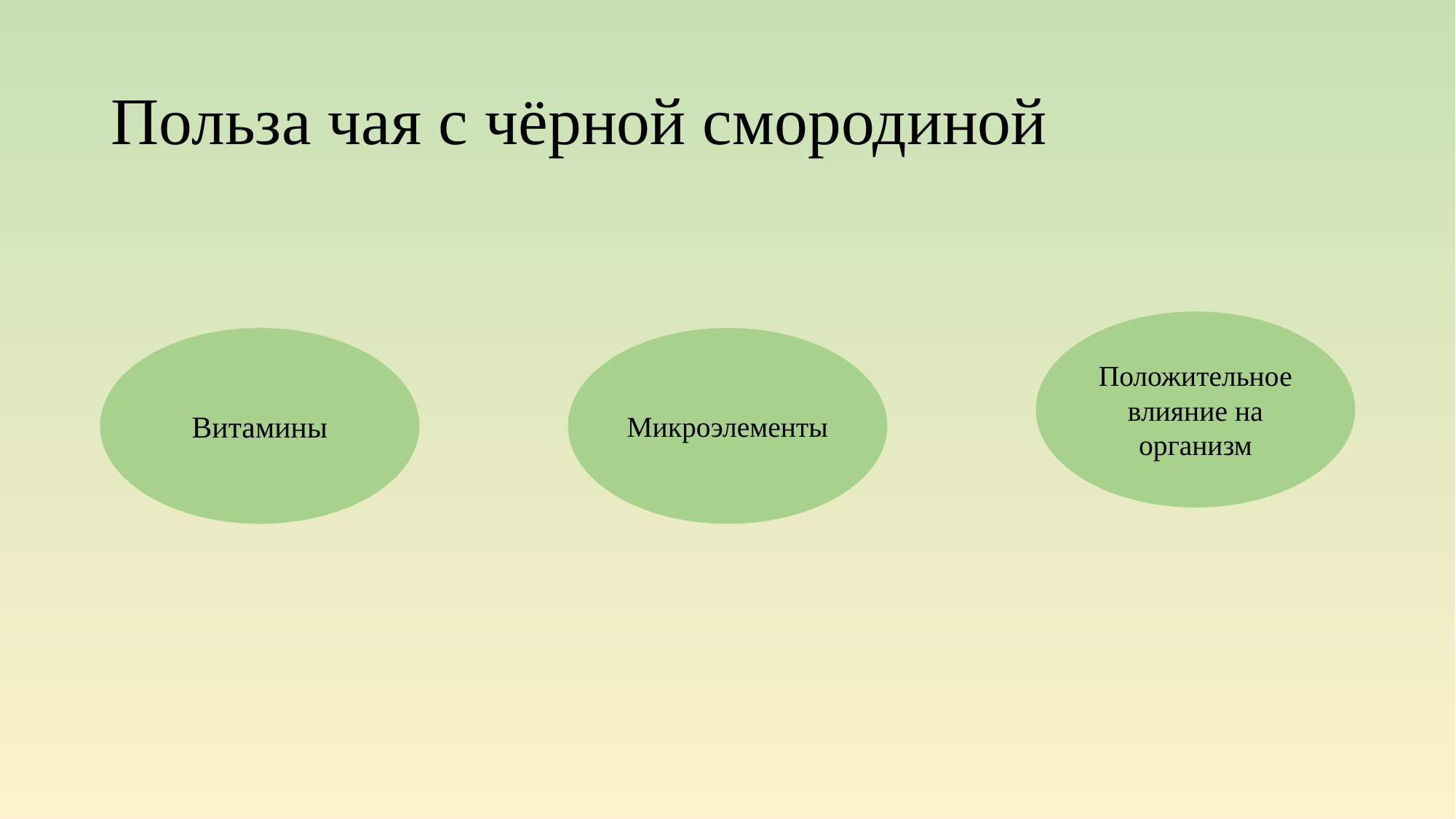

# Польза чая с чёрной смородиной
Положительное влияние на организм
Витамины
Микроэлементы